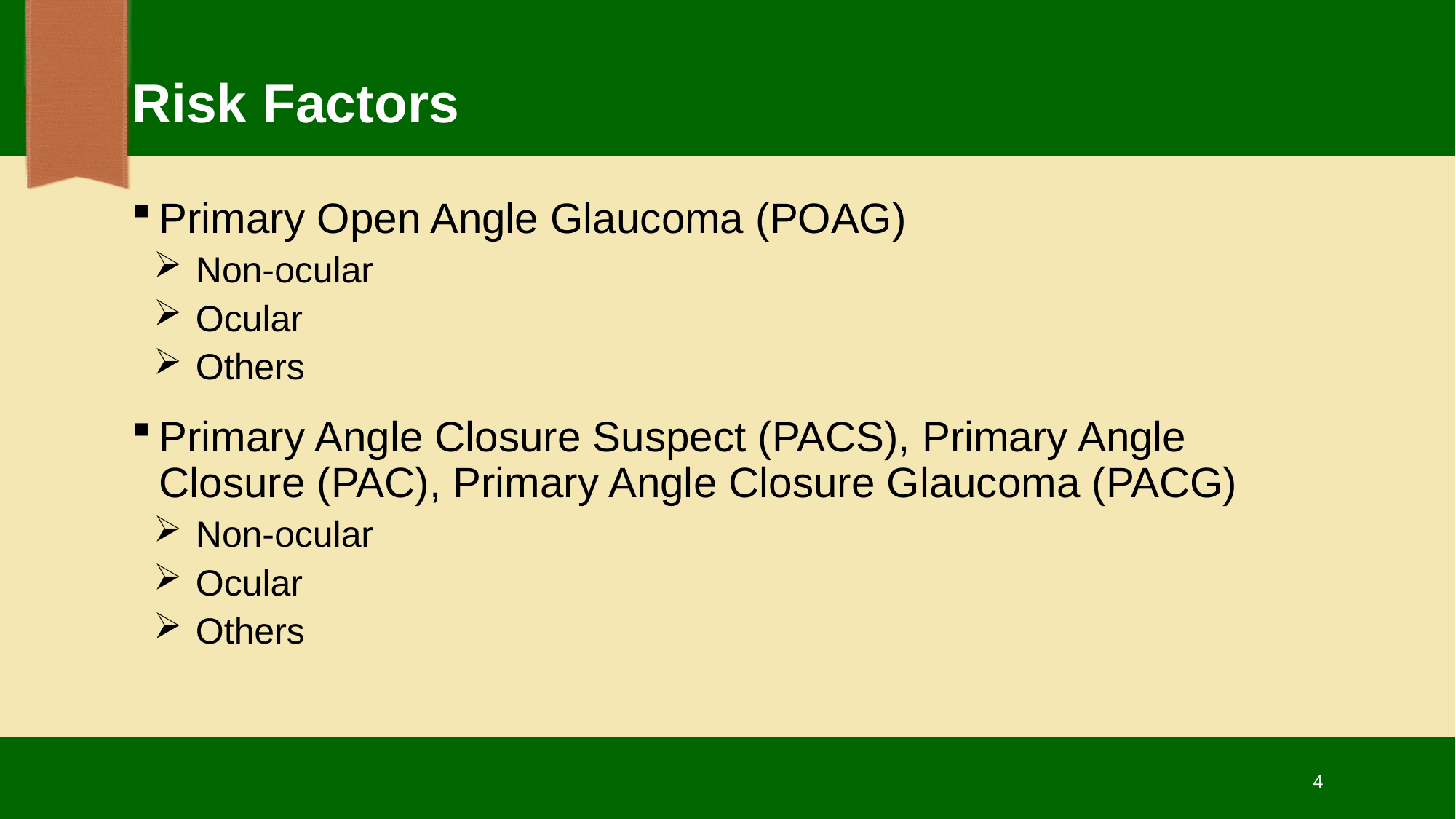

# Risk Factors
Primary Open Angle Glaucoma (POAG)
Non-ocular
Ocular
Others
Primary Angle Closure Suspect (PACS), Primary Angle Closure (PAC), Primary Angle Closure Glaucoma (PACG)
Non-ocular
Ocular
Others

4